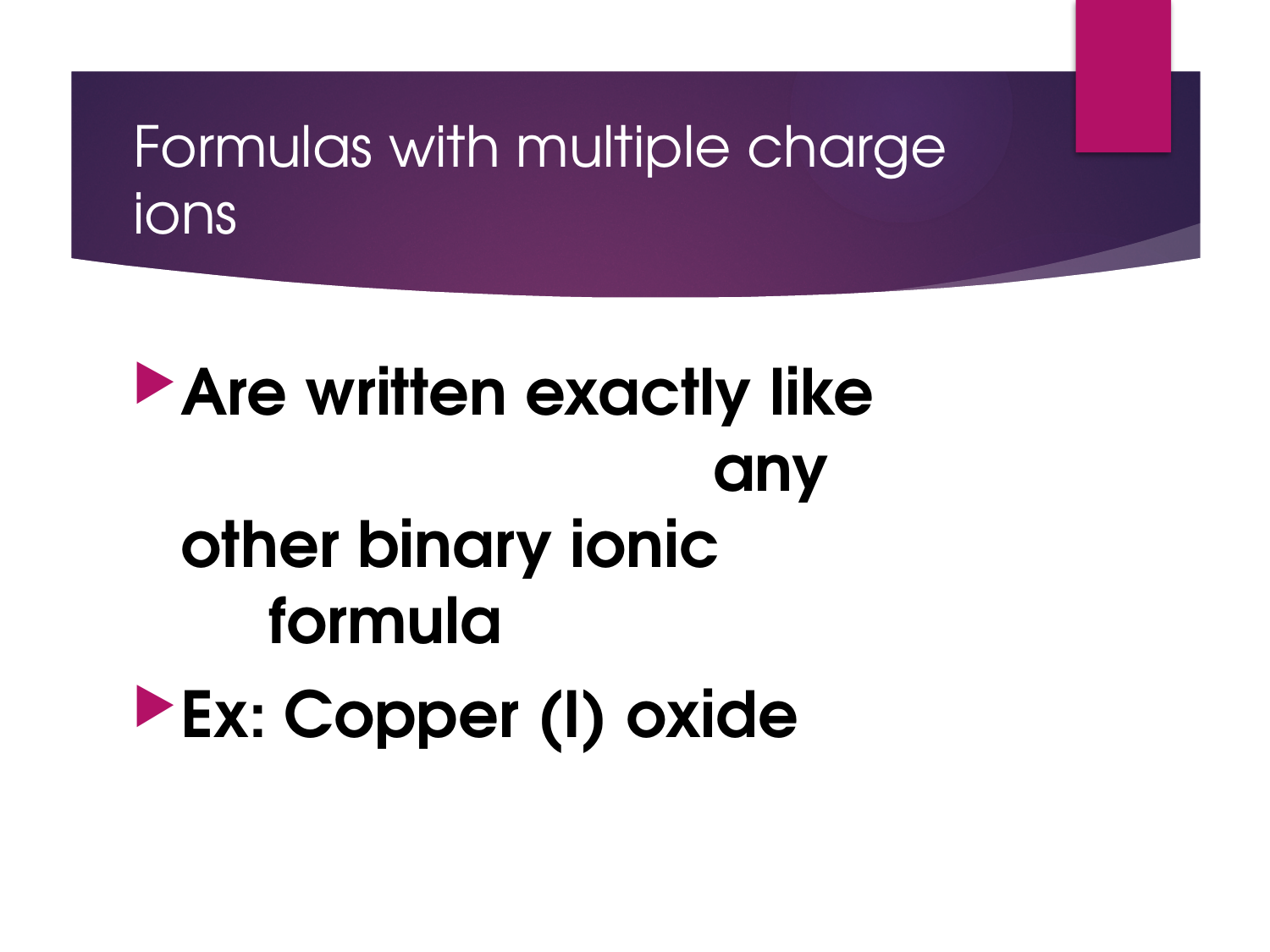

# Formulas with multiple charge ions
Are written exactly like                                     any other binary ionic                     formula
Ex: Copper (I) oxide